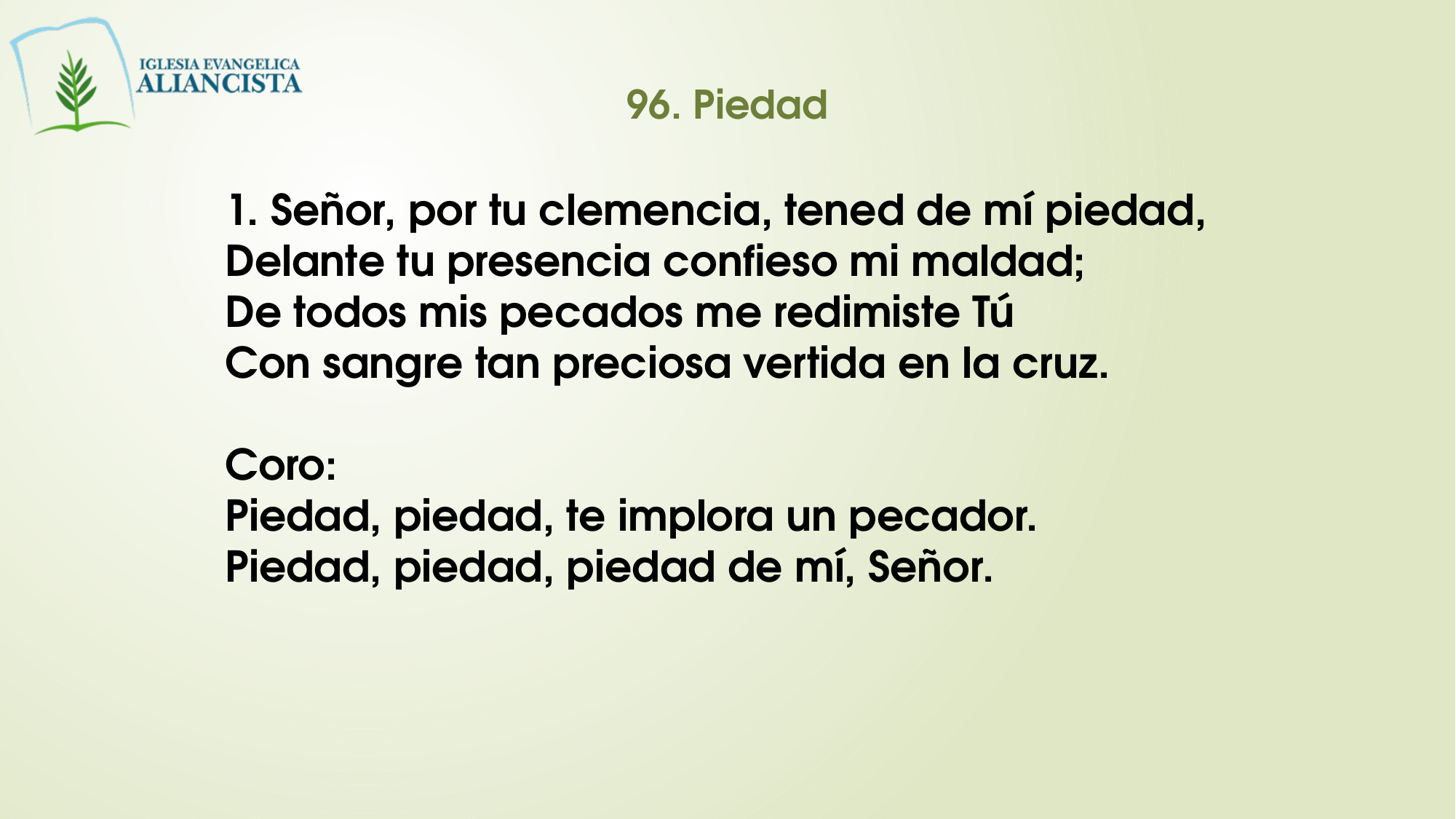

96. Piedad
1. Señor, por tu clemencia, tened de mí piedad,
Delante tu presencia confieso mi maldad;
De todos mis pecados me redimiste Tú
Con sangre tan preciosa vertida en la cruz.

Coro:
Piedad, piedad, te implora un pecador.
Piedad, piedad, piedad de mí, Señor.